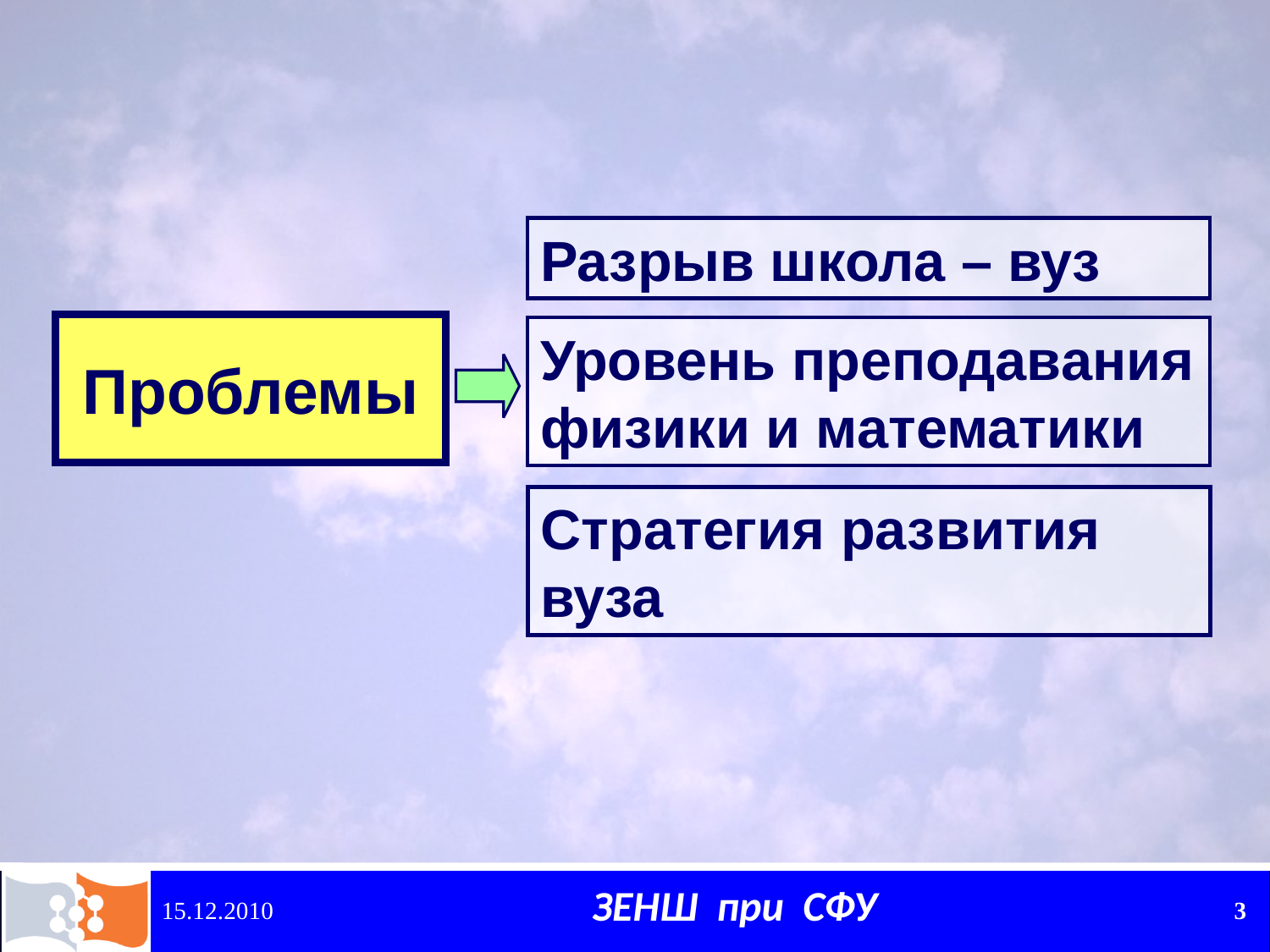

Разрыв школа – вуз
Проблемы
Уровень преподавания физики и математики

Стратегия развития вуза
15.12.2010
3